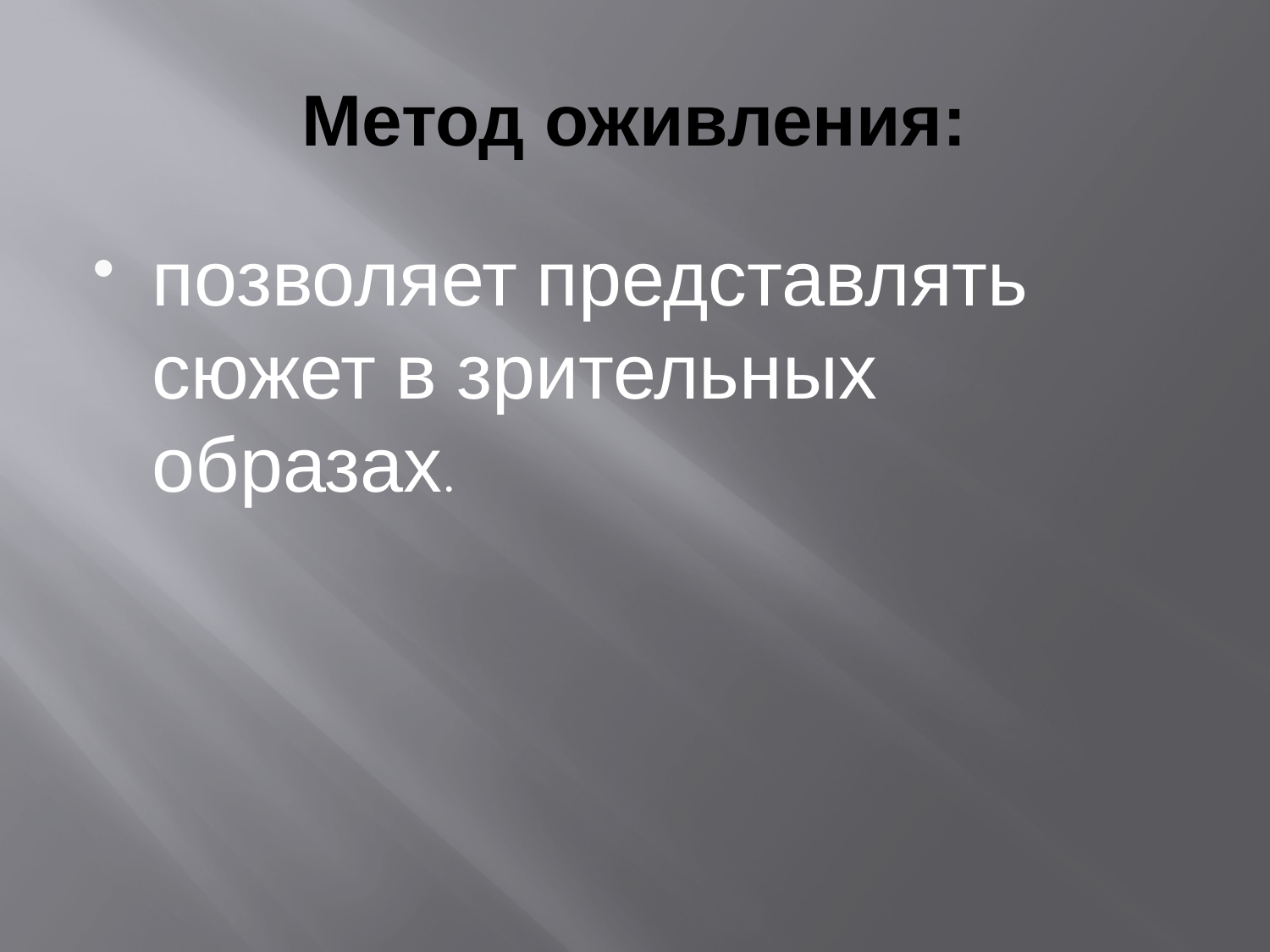

# Метод оживления:
позволяет представлять сюжет в зрительных образах.